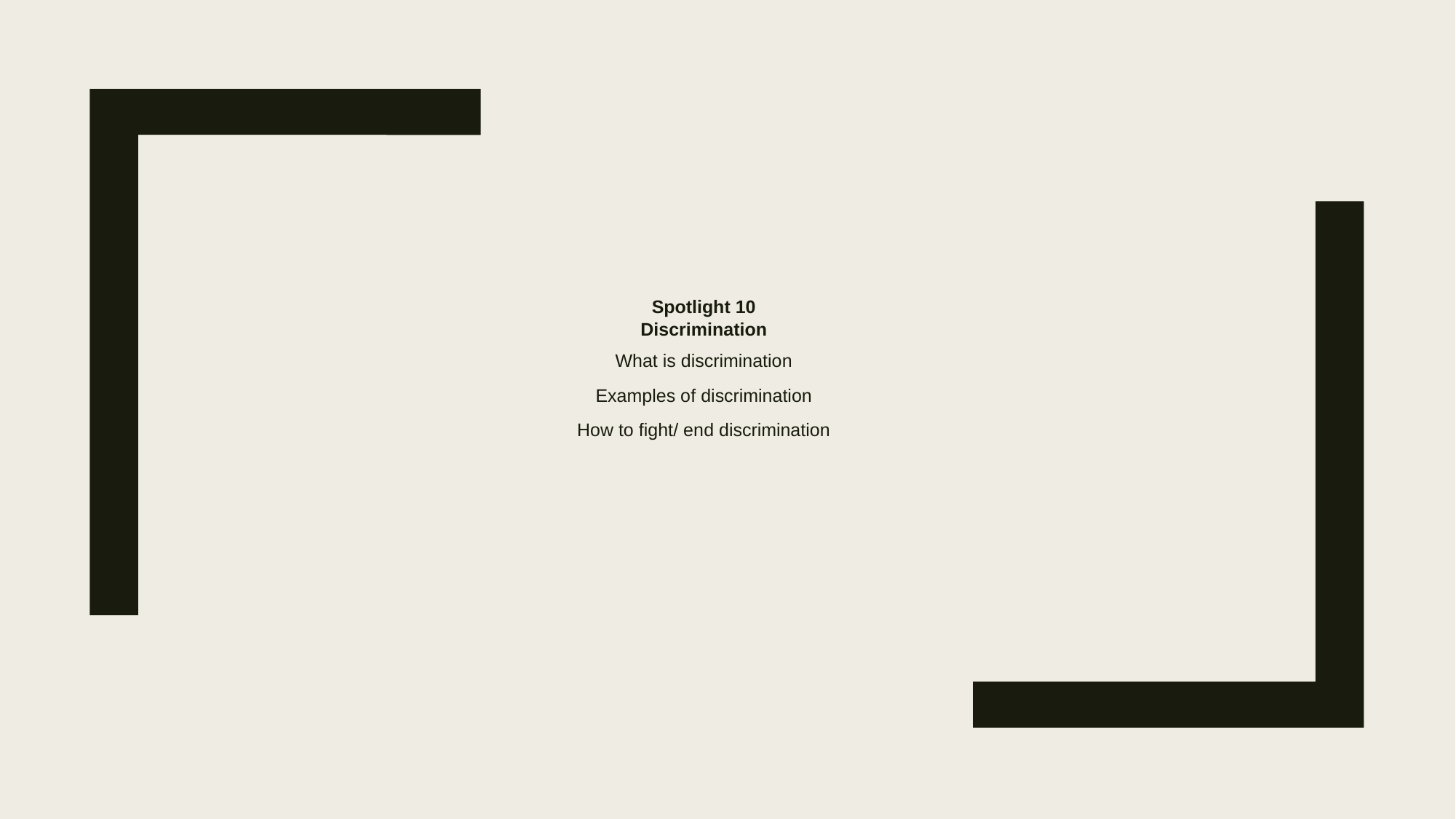

Spotlight 10
Discrimination
What is discrimination
Examples of discrimination
How to fight/ end discrimination